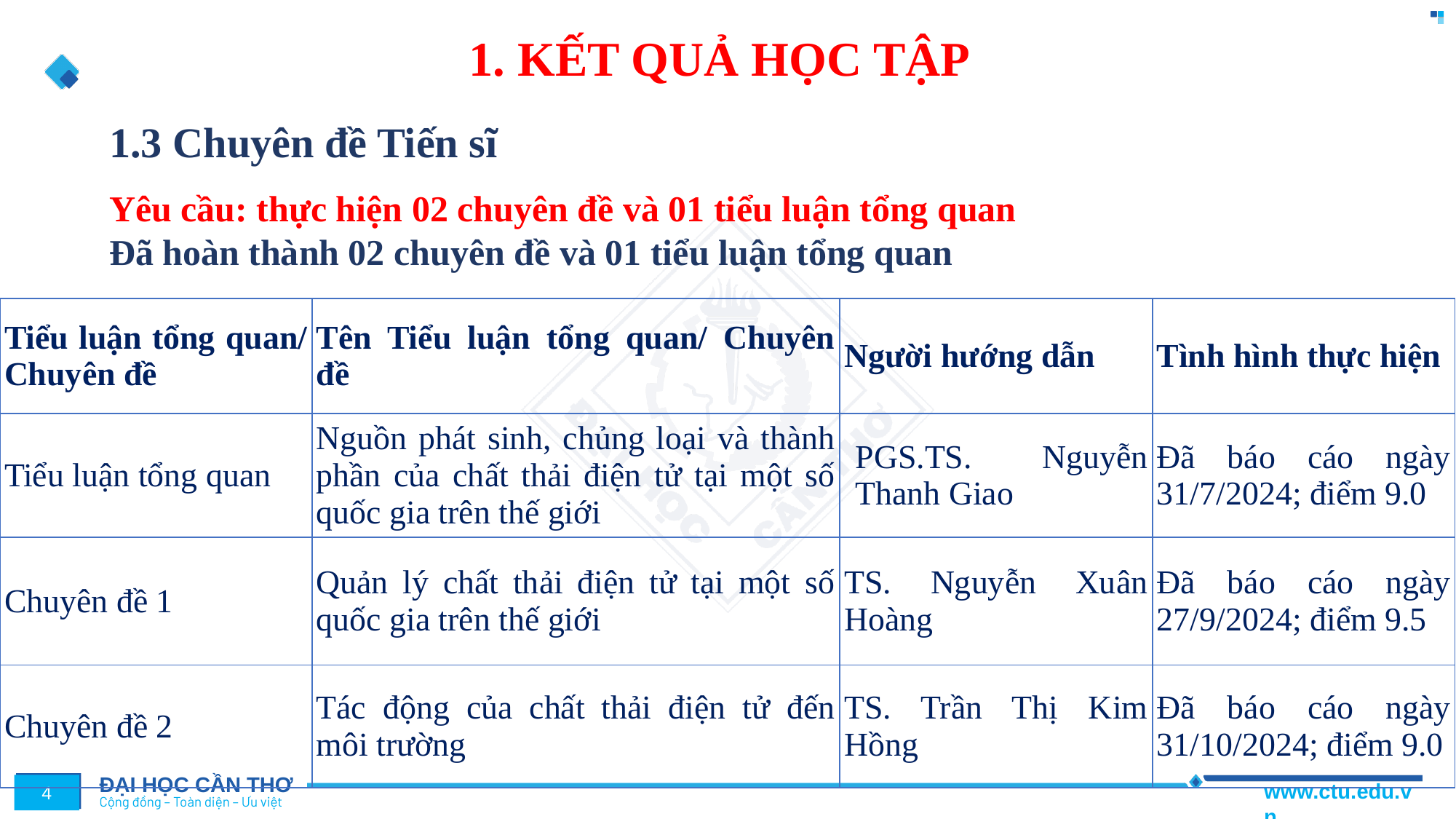

1. KẾT QUẢ HỌC TẬP
# 1.3 Chuyên đề Tiến sĩ
Yêu cầu: thực hiện 02 chuyên đề và 01 tiểu luận tổng quan
Đã hoàn thành 02 chuyên đề và 01 tiểu luận tổng quan
| Tiểu luận tổng quan/ Chuyên đề | Tên Tiểu luận tổng quan/ Chuyên đề | Người hướng dẫn | Tình hình thực hiện |
| --- | --- | --- | --- |
| Tiểu luận tổng quan | Nguồn phát sinh, chủng loại và thành phần của chất thải điện tử tại một số quốc gia trên thế giới | PGS.TS. Nguyễn Thanh Giao | Đã báo cáo ngày 31/7/2024; điểm 9.0 |
| Chuyên đề 1 | Quản lý chất thải điện tử tại một số quốc gia trên thế giới | TS. Nguyễn Xuân Hoàng | Đã báo cáo ngày 27/9/2024; điểm 9.5 |
| Chuyên đề 2 | Tác động của chất thải điện tử đến môi trường | TS. Trần Thị Kim Hồng | Đã báo cáo ngày 31/10/2024; điểm 9.0 |